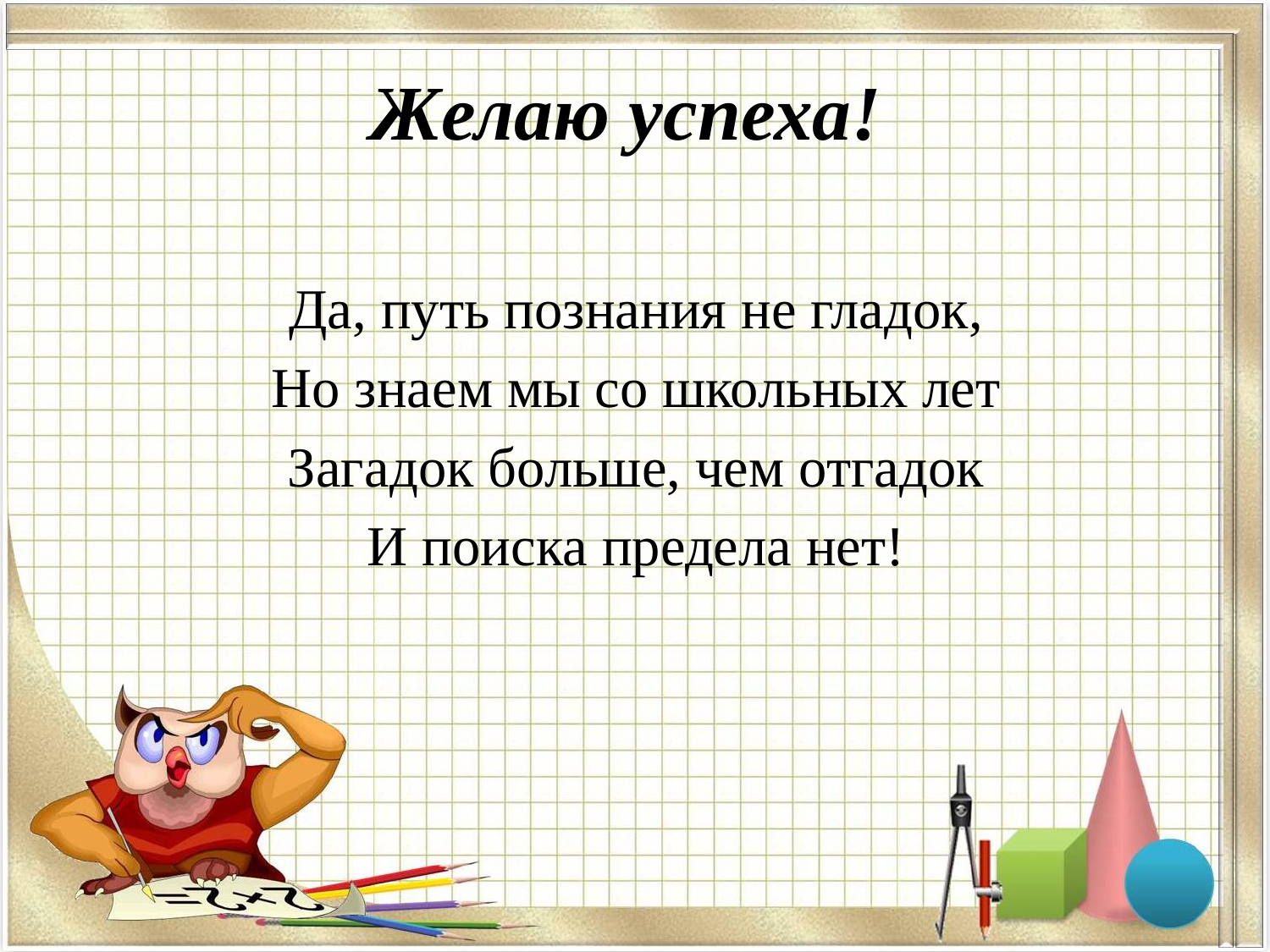

# Желаю успеха!
Да, путь познания не гладок,
Но знаем мы со школьных лет
Загадок больше, чем отгадок
И поиска предела нет!